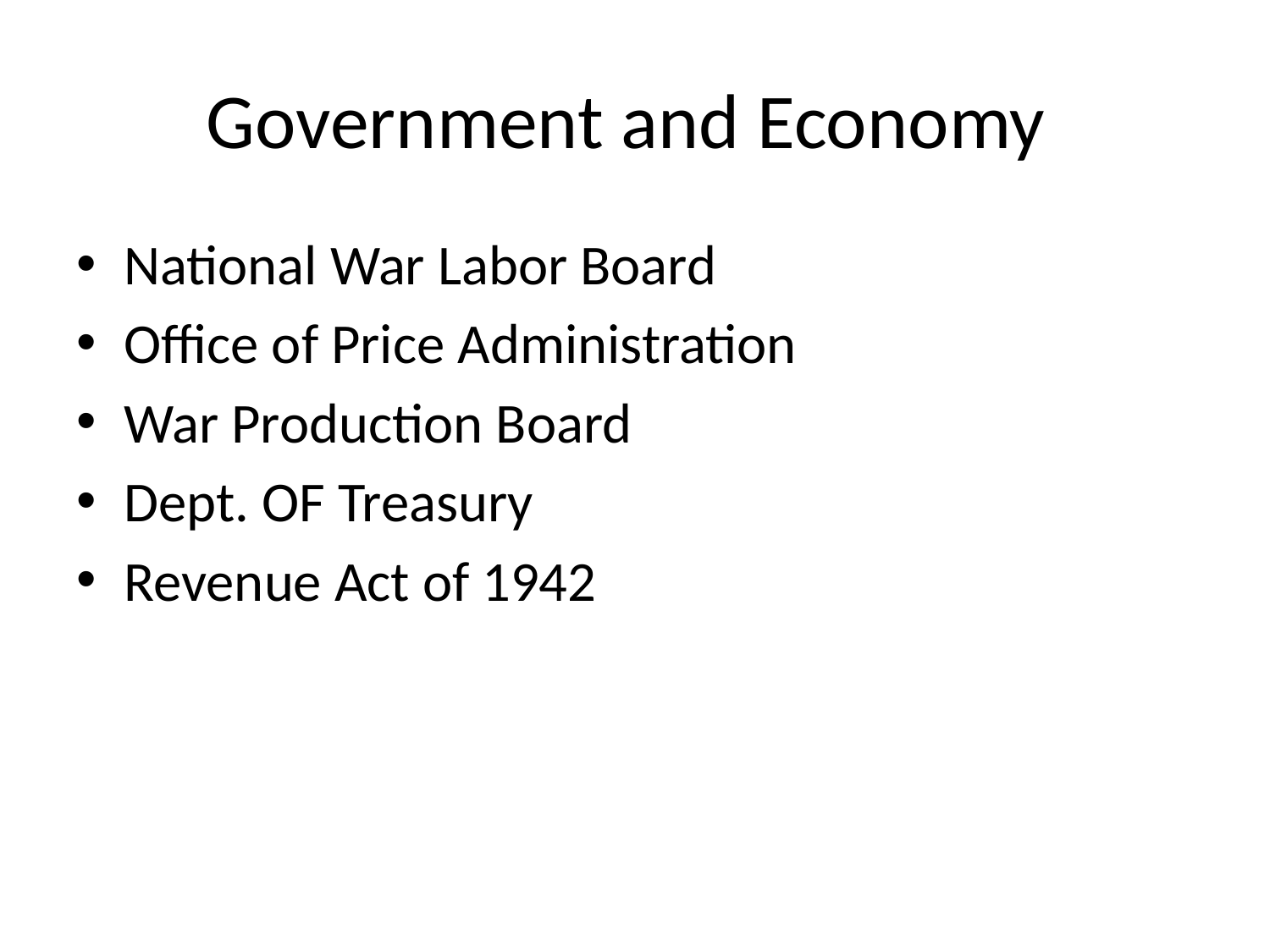

# Government and Economy
National War Labor Board
Office of Price Administration
War Production Board
Dept. OF Treasury
Revenue Act of 1942